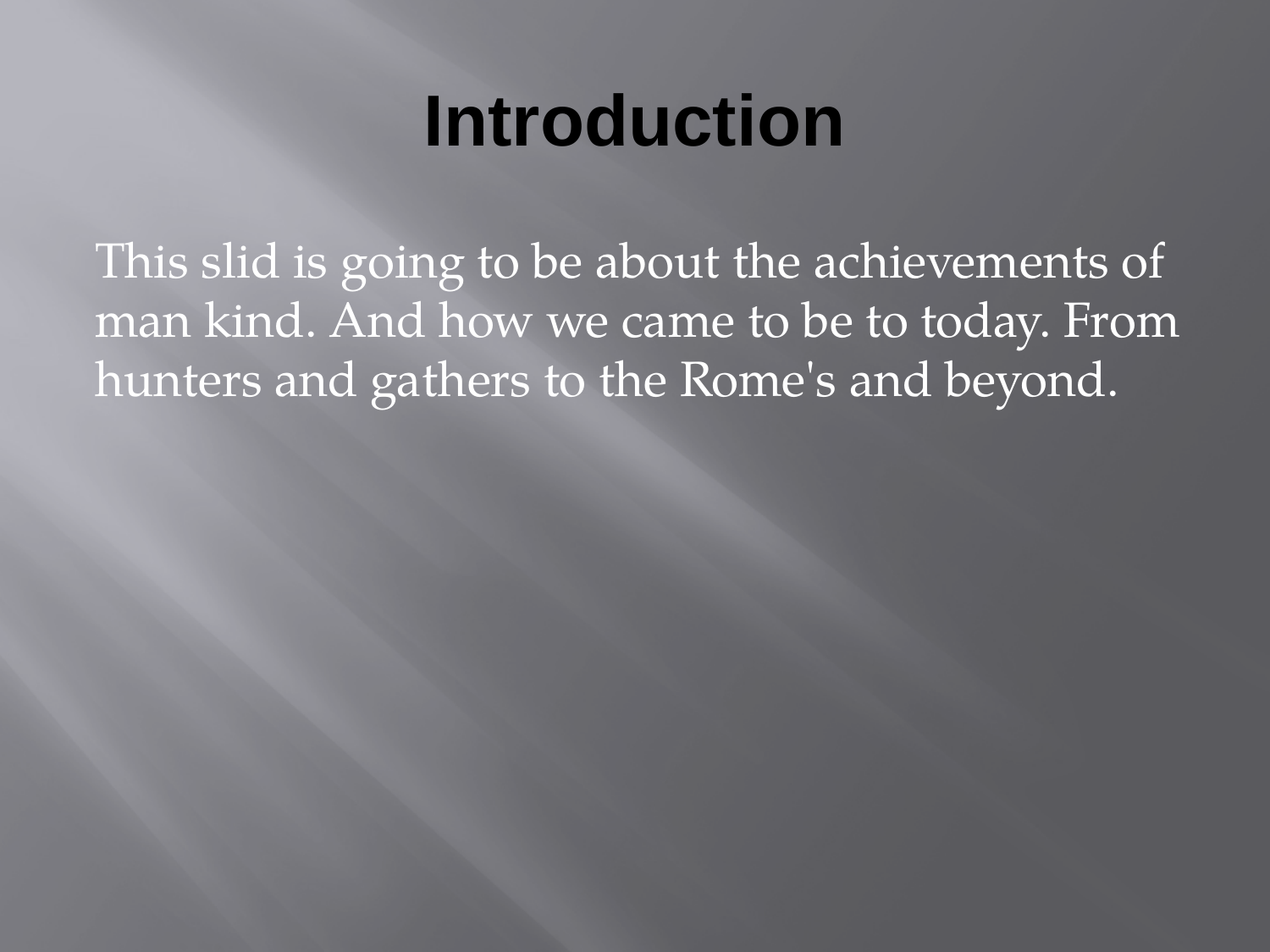

# Introduction
This slid is going to be about the achievements of man kind. And how we came to be to today. From hunters and gathers to the Rome's and beyond.